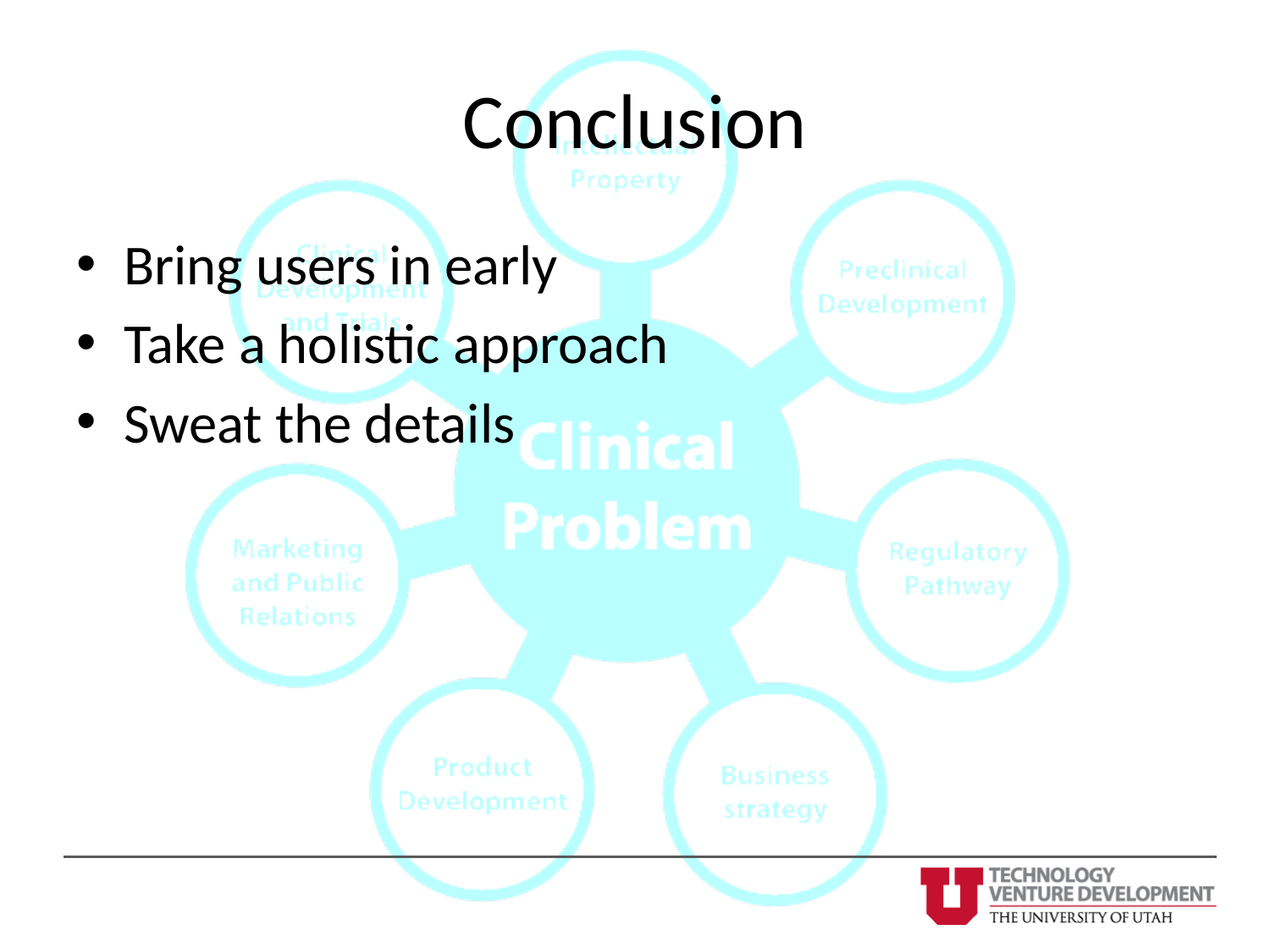

# Conclusion
Bring users in early
Take a holistic approach
Sweat the details